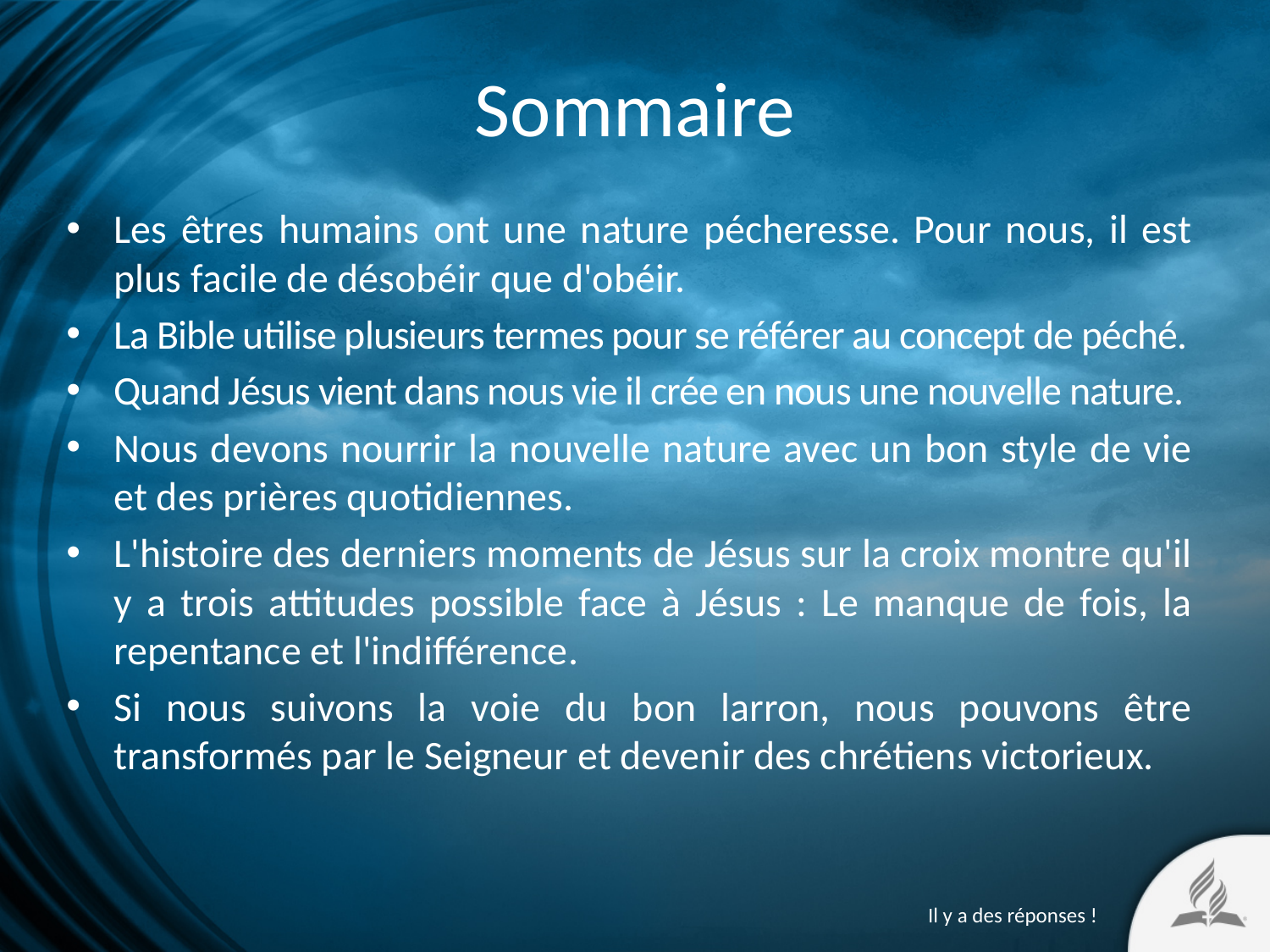

# Sommaire
Les êtres humains ont une nature pécheresse. Pour nous, il est plus facile de désobéir que d'obéir.
La Bible utilise plusieurs termes pour se référer au concept de péché.
Quand Jésus vient dans nous vie il crée en nous une nouvelle nature.
Nous devons nourrir la nouvelle nature avec un bon style de vie et des prières quotidiennes.
L'histoire des derniers moments de Jésus sur la croix montre qu'il y a trois attitudes possible face à Jésus : Le manque de fois, la repentance et l'indifférence.
Si nous suivons la voie du bon larron, nous pouvons être transformés par le Seigneur et devenir des chrétiens victorieux.
Il y a des réponses !